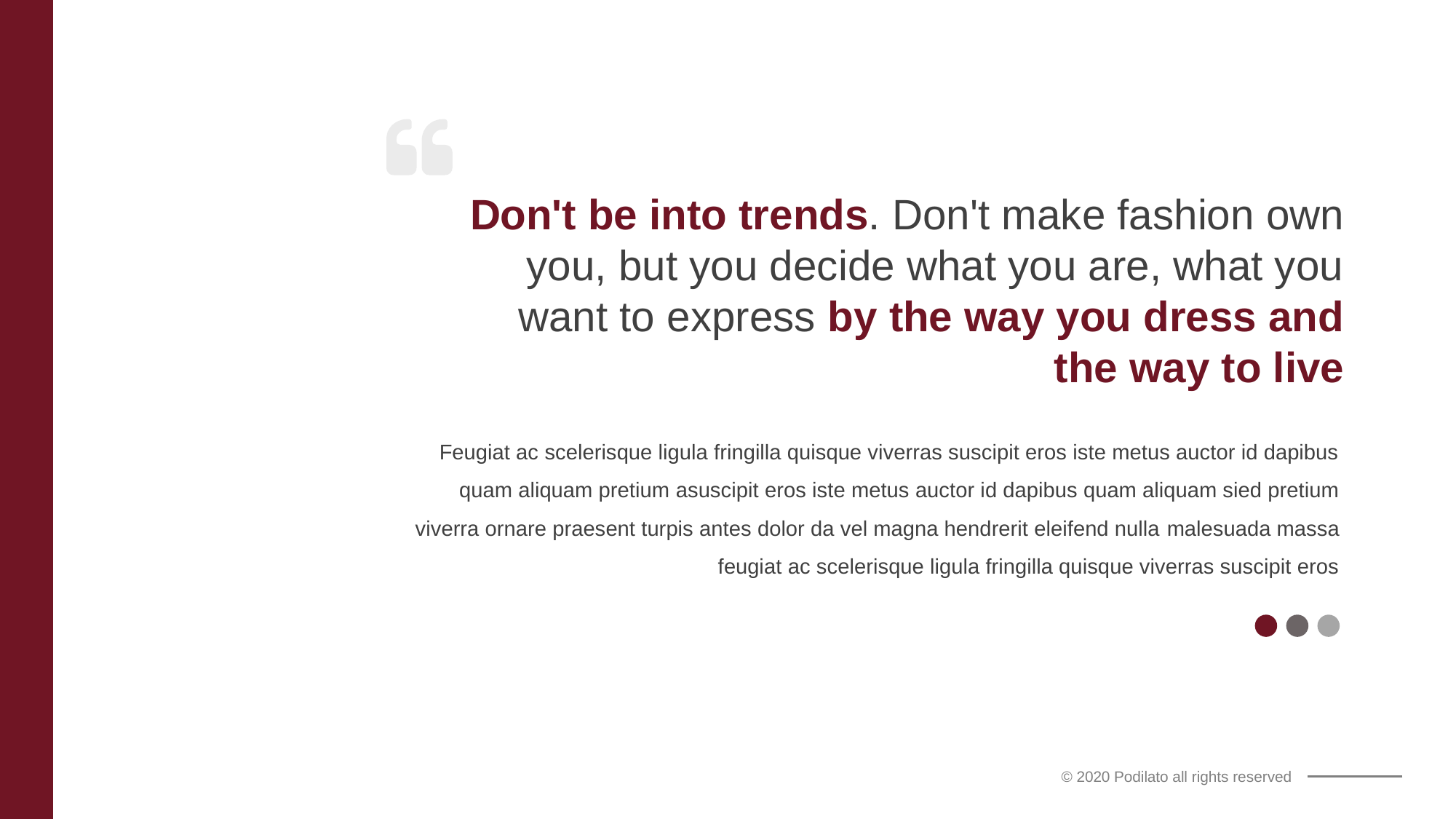

Don't be into trends. Don't make fashion own you, but you decide what you are, what you want to express by the way you dress and the way to live
Feugiat ac scelerisque ligula fringilla quisque viverras suscipit eros iste metus auctor id dapibus quam aliquam pretium asuscipit eros iste metus auctor id dapibus quam aliquam sied pretium viverra ornare praesent turpis antes dolor da vel magna hendrerit eleifend nulla malesuada massa feugiat ac scelerisque ligula fringilla quisque viverras suscipit eros

© 2020 Podilato all rights reserved